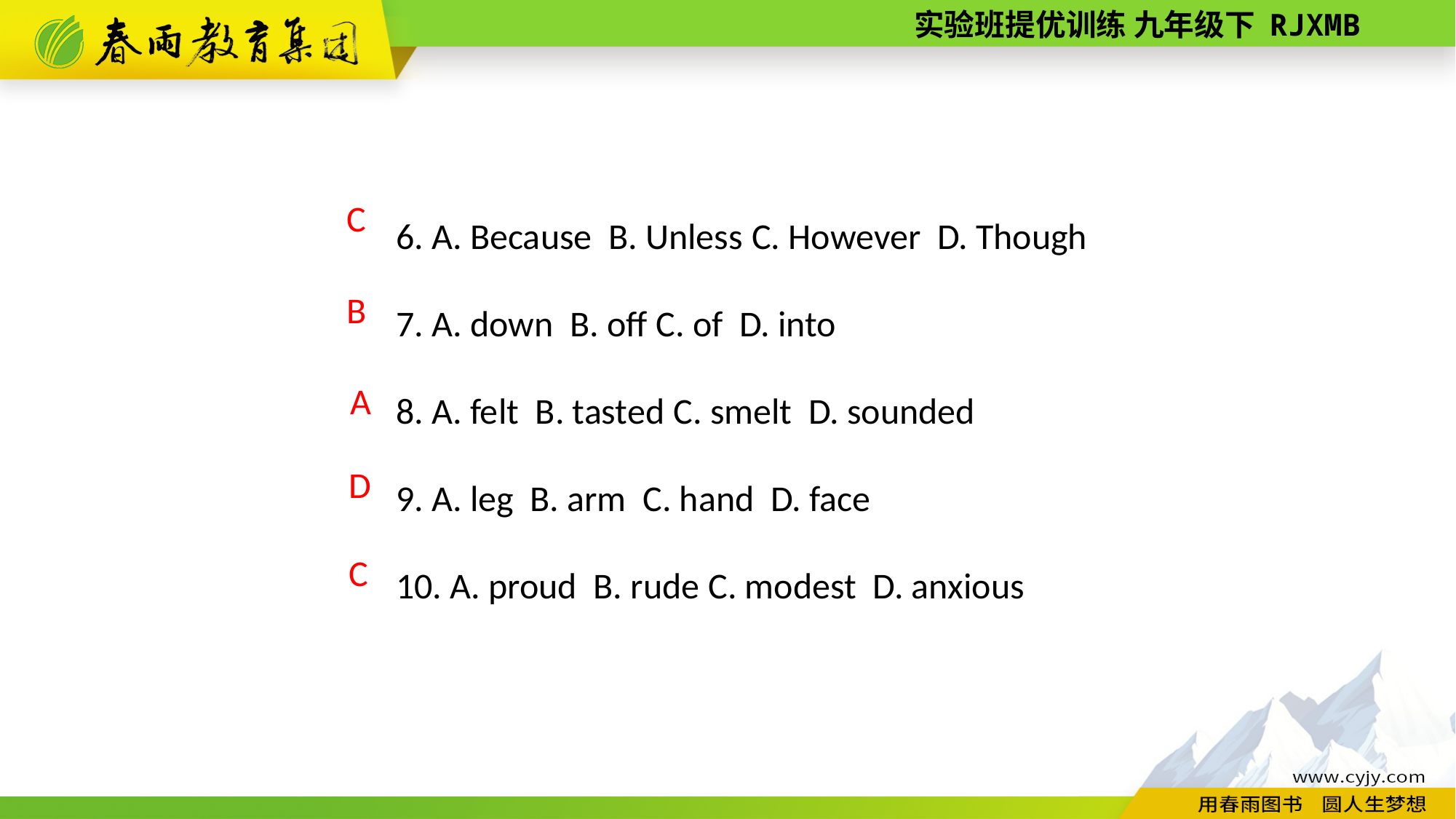

6. A. Because  B. Unless  C. However  D. Though
7. A. down  B. off  C. of  D. into
8. A. felt  B. tasted  C. smelt  D. sounded
9. A. leg  B. arm  C. hand  D. face
10. A. proud  B. rude  C. modest  D. anxious
 C
B
 A
D
C